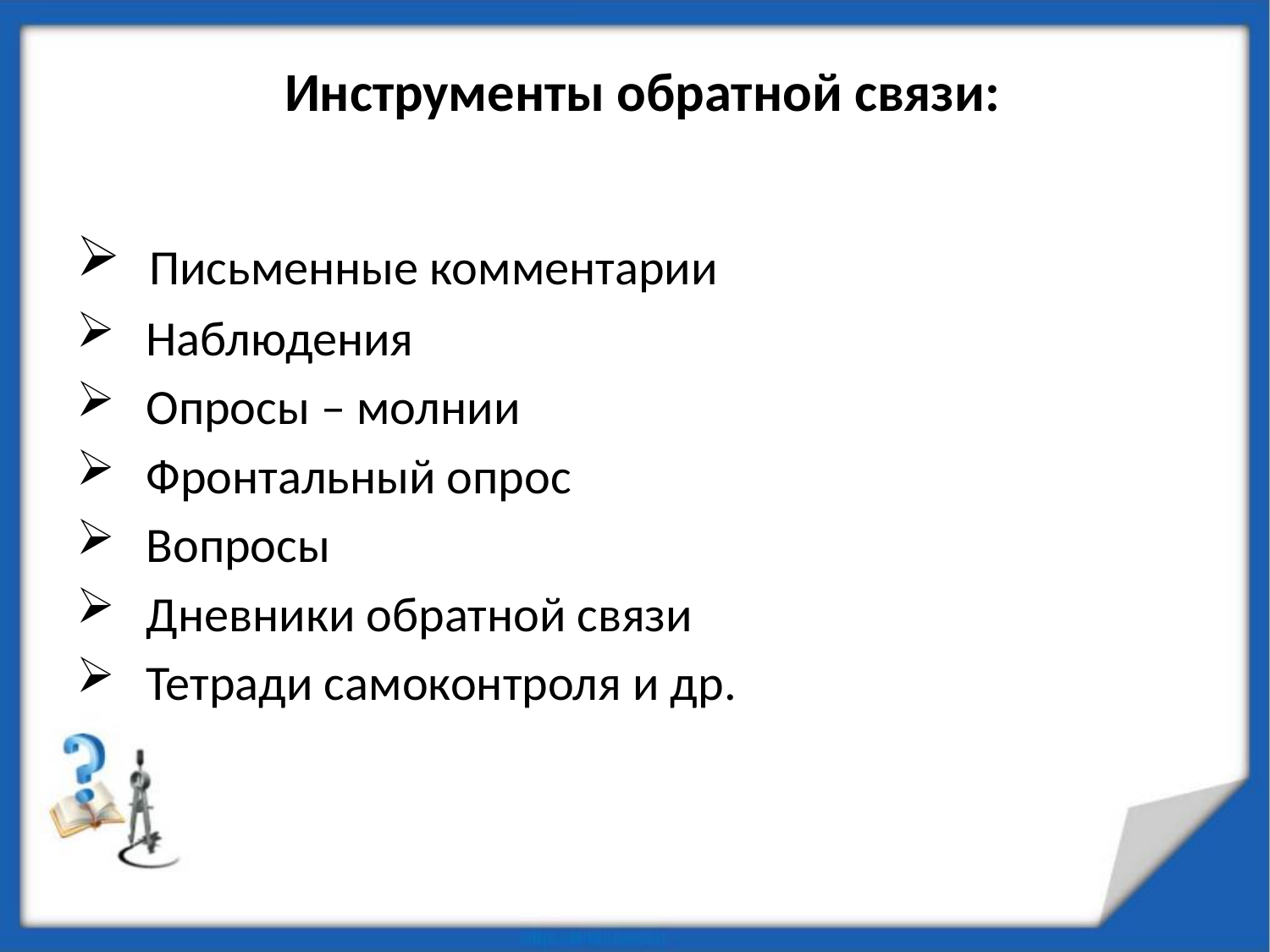

# Инструменты обратной связи:
  Письменные комментарии
  Наблюдения
  Опросы – молнии
  Фронтальный опрос
  Вопросы
  Дневники обратной связи
  Тетради самоконтроля и др.